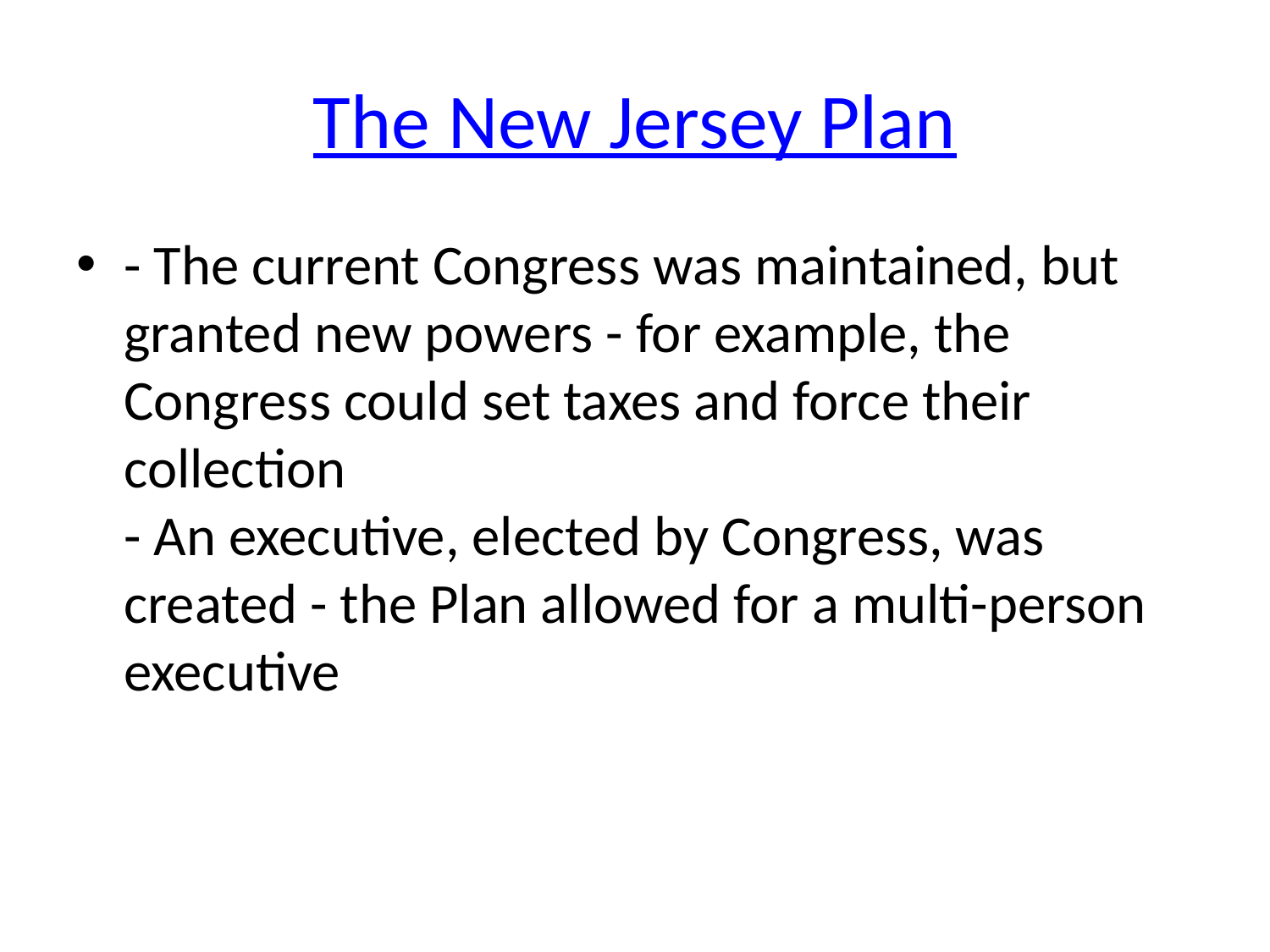

# The New Jersey Plan
- The current Congress was maintained, but granted new powers - for example, the Congress could set taxes and force their collection
- An executive, elected by Congress, was created - the Plan allowed for a multi-person executive